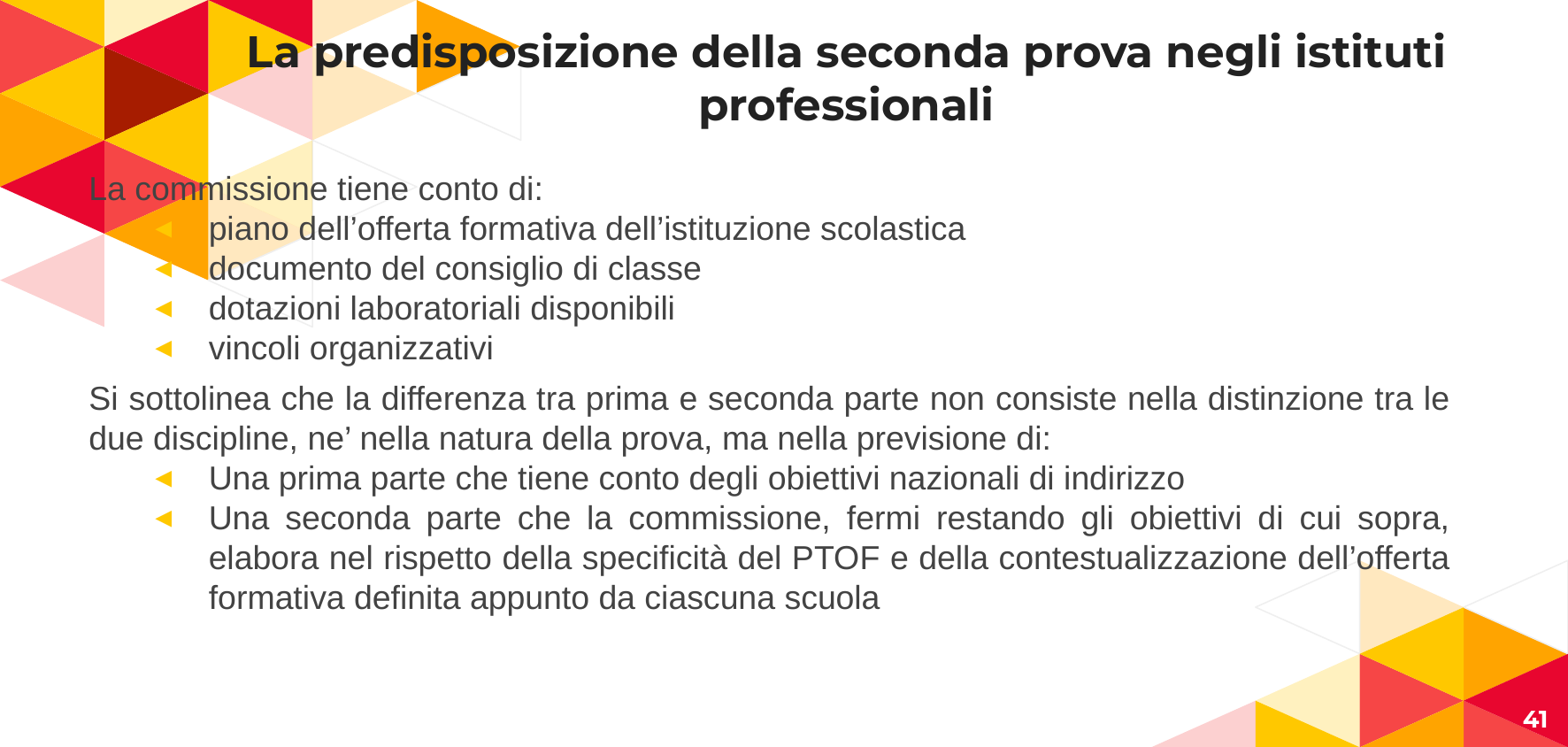

# La predisposizione della seconda prova negli istituti professionali
La commissione tiene conto di:
piano dell’offerta formativa dell’istituzione scolastica
documento del consiglio di classe
dotazioni laboratoriali disponibili
vincoli organizzativi
Si sottolinea che la differenza tra prima e seconda parte non consiste nella distinzione tra le due discipline, ne’ nella natura della prova, ma nella previsione di:
Una prima parte che tiene conto degli obiettivi nazionali di indirizzo
Una seconda parte che la commissione, fermi restando gli obiettivi di cui sopra, elabora nel rispetto della specificità del PTOF e della contestualizzazione dell’offerta formativa definita appunto da ciascuna scuola
41